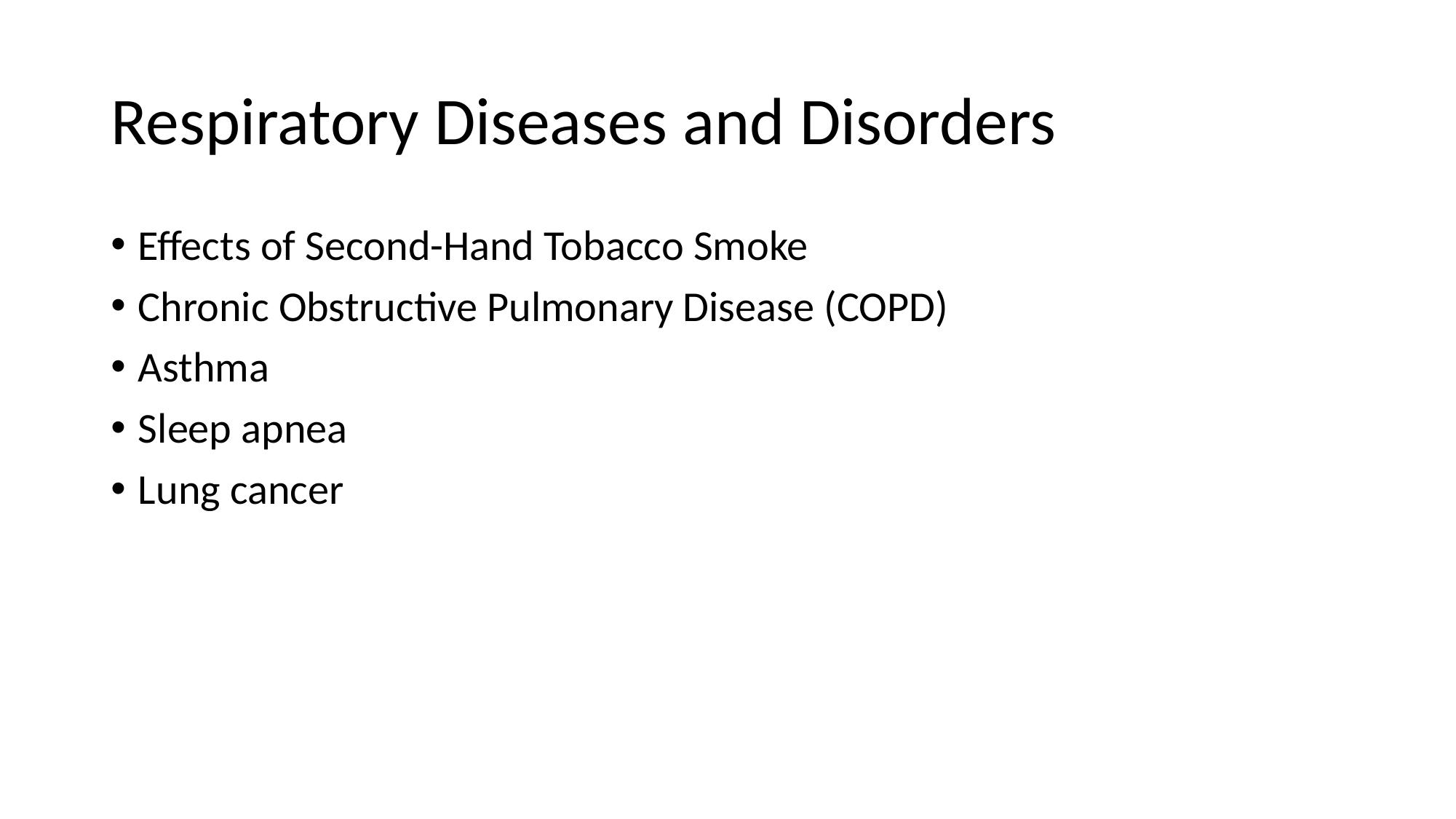

# Respiratory Diseases and Disorders
Effects of Second-Hand Tobacco Smoke
Chronic Obstructive Pulmonary Disease (COPD)
Asthma
Sleep apnea
Lung cancer